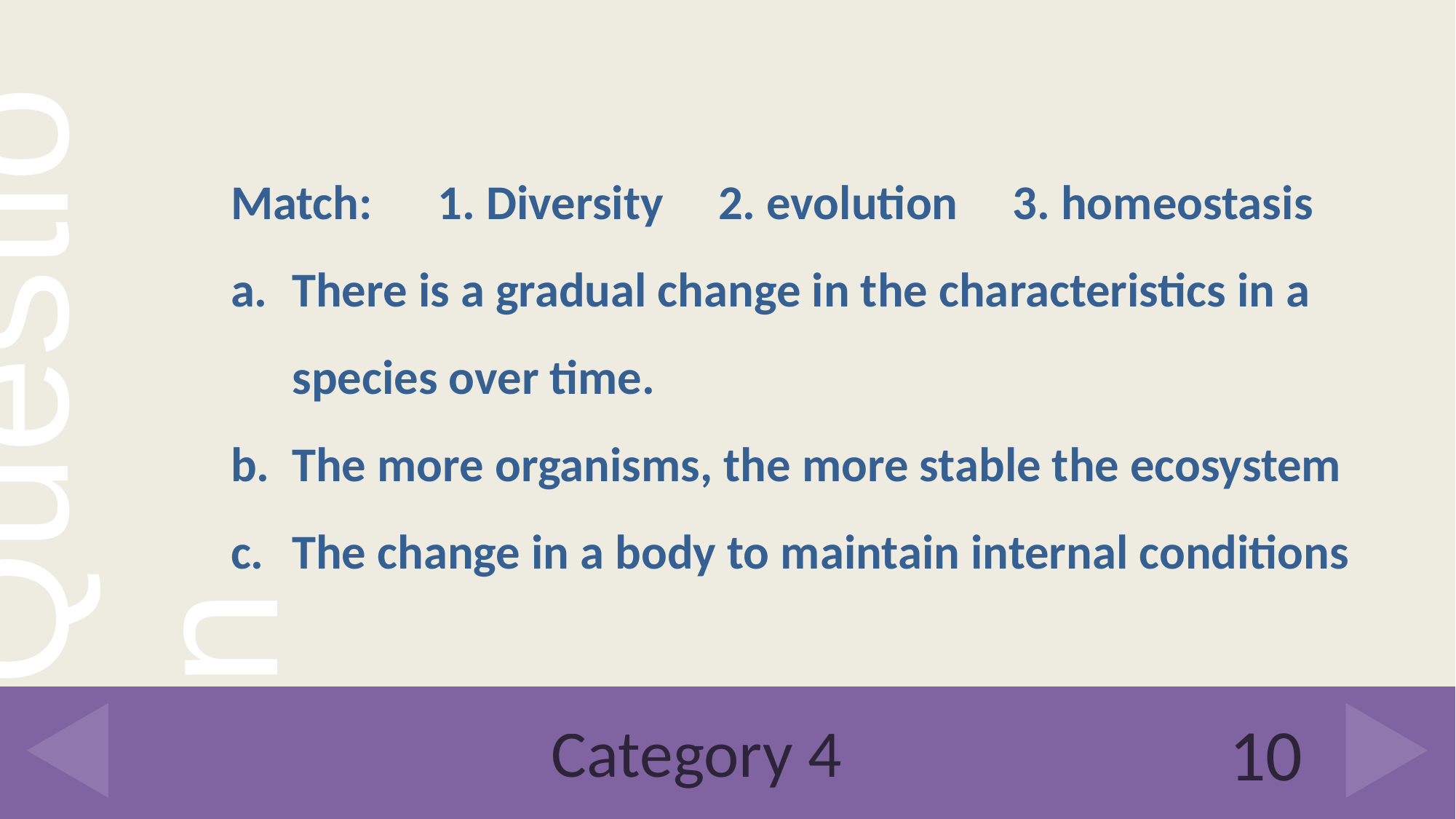

Match:      1. Diversity     2. evolution     3. homeostasis
There is a gradual change in the characteristics in a species over time.
The more organisms, the more stable the ecosystem
The change in a body to maintain internal conditions
# Category 4
10